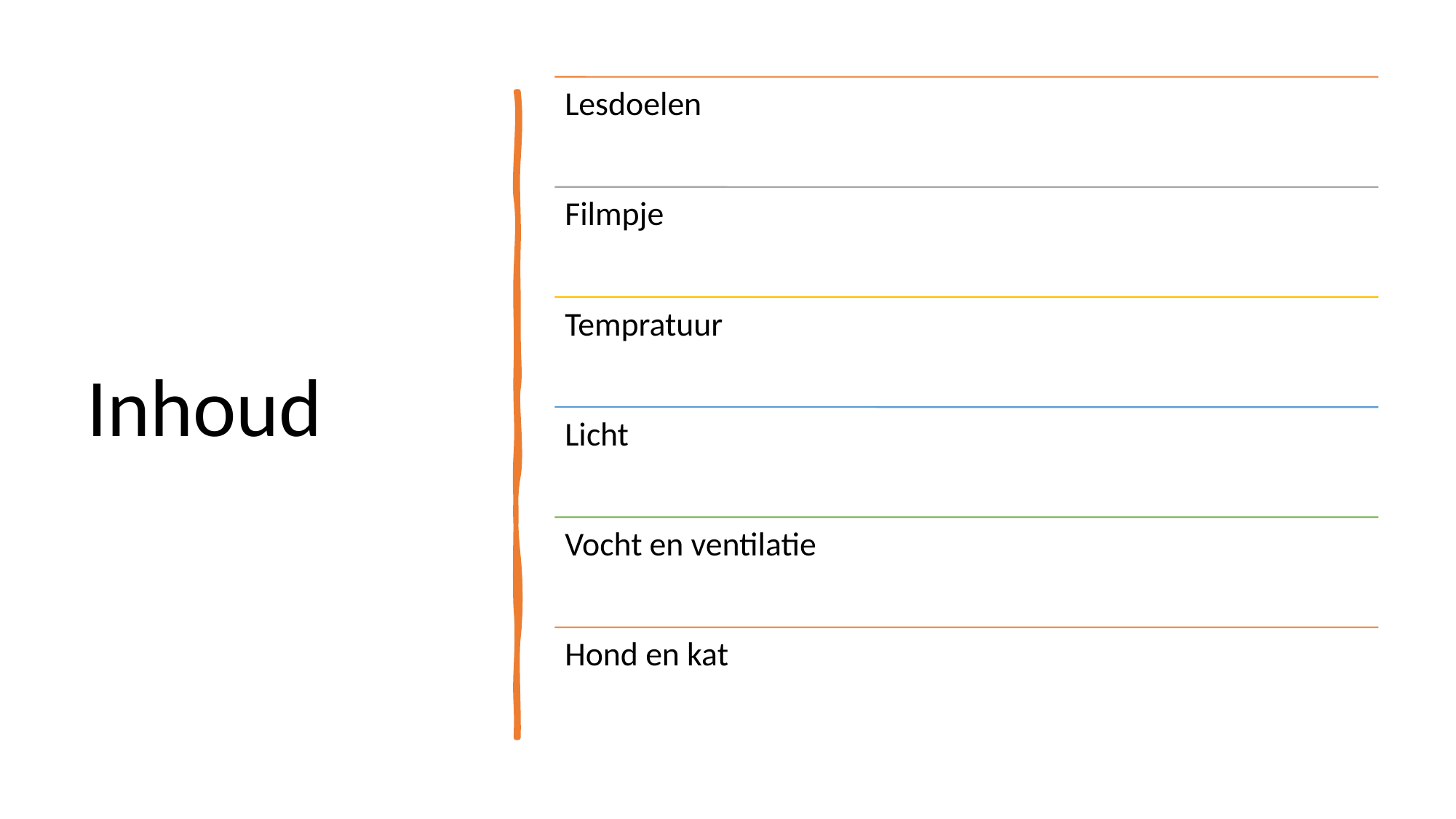

Lesdoelen
Filmpje
Tempratuur
Licht
Vocht en ventilatie
Hond en kat

# Inhoud